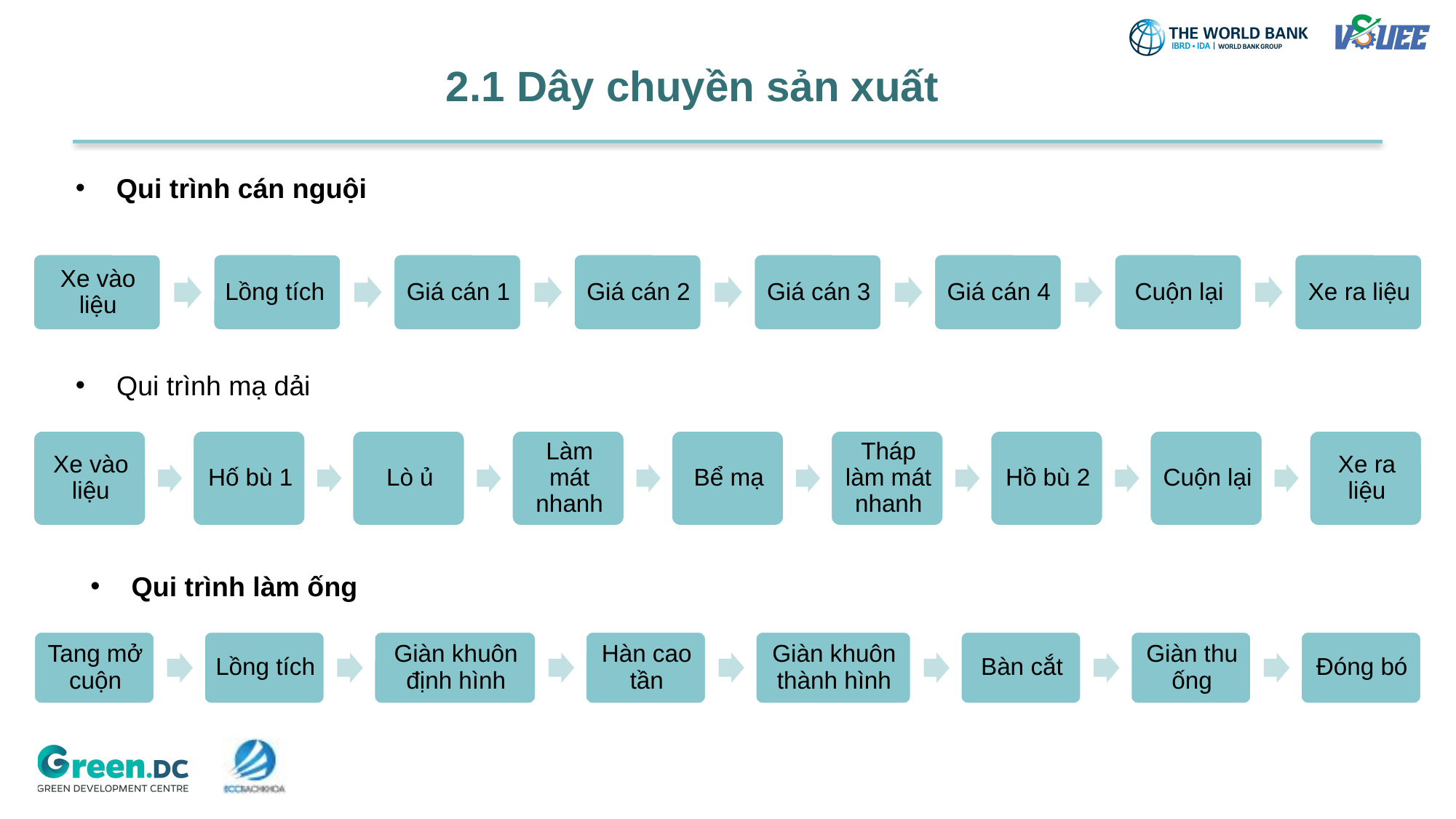

2.1 Dây chuyền sản xuất
Qui trình cán nguội
Xe vào liệu

Lồng tích

Giá cán 1

Giá cán 2

Giá cán 3

Giá cán 4

Cuộn lại

Xe ra liệu
Qui trình mạ dải
Xe vào liệu

Hố bù 1

Lò ủ

Làm mát nhanh

Bể mạ

Tháp làm mát nhanh

Hồ bù 2

Cuộn lại

Xe ra liệu
Qui trình làm ống
Tang mở cuộn

Lồng tích

Giàn khuôn định hình

Hàn cao tần

Giàn khuôn thành hình

Bàn cắt

Giàn thu ống

Đóng bó